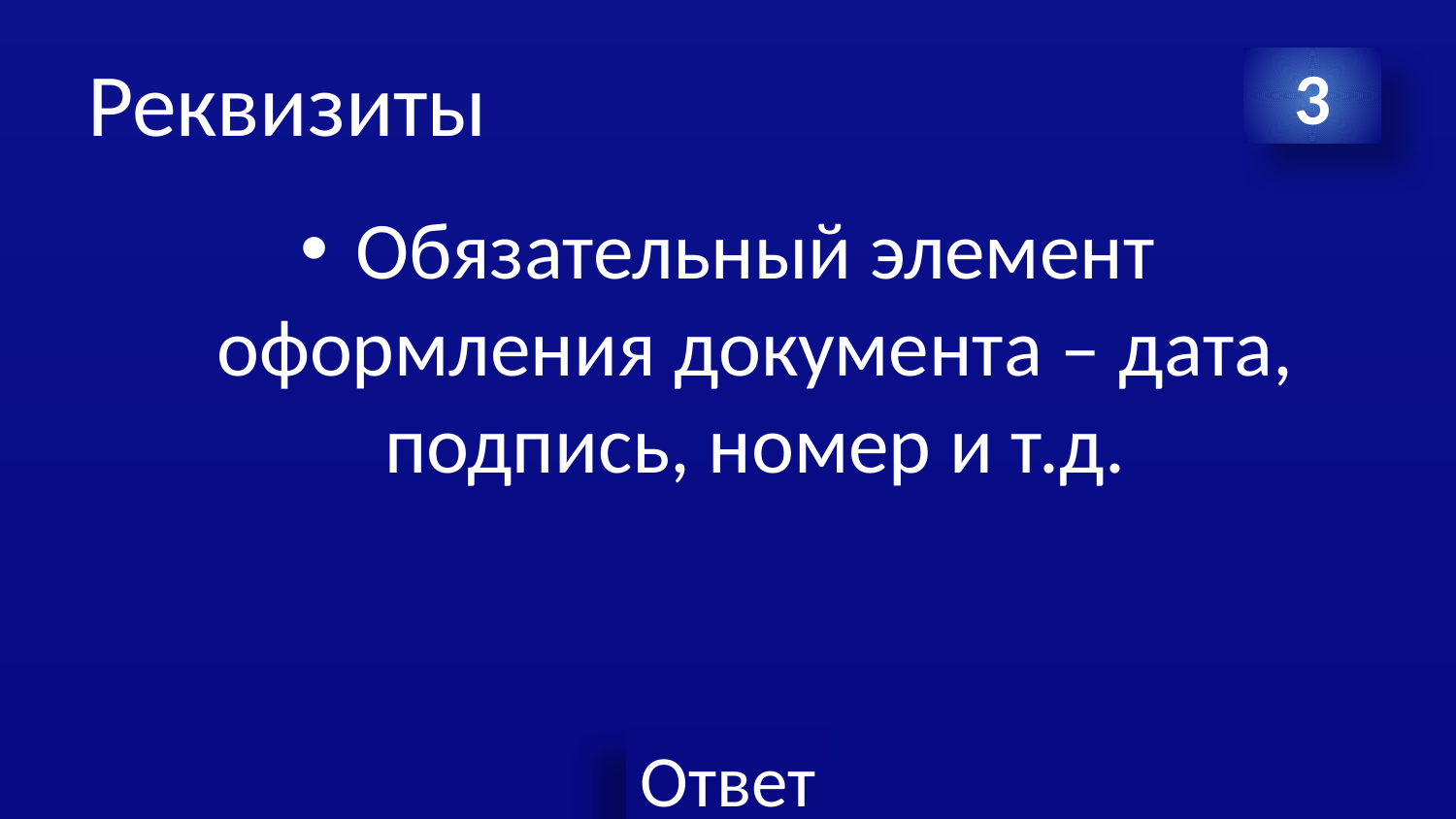

# Реквизиты
3
Обязательный элемент оформления документа – дата, подпись, номер и т.д.